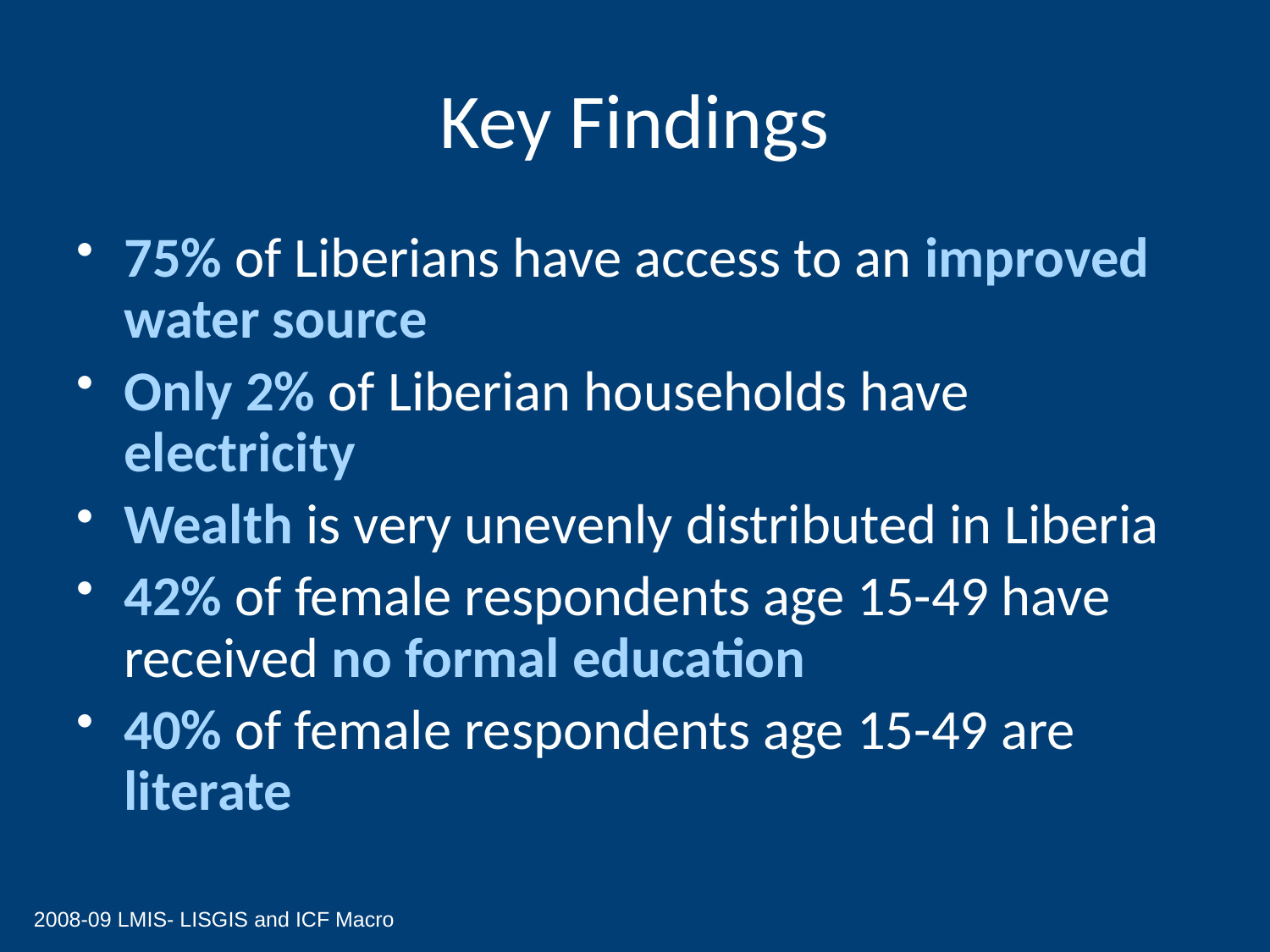

# Key Findings
75% of Liberians have access to an improved water source
Only 2% of Liberian households have electricity
Wealth is very unevenly distributed in Liberia
42% of female respondents age 15-49 have received no formal education
40% of female respondents age 15-49 are literate
2008-09 LMIS- LISGIS and ICF Macro